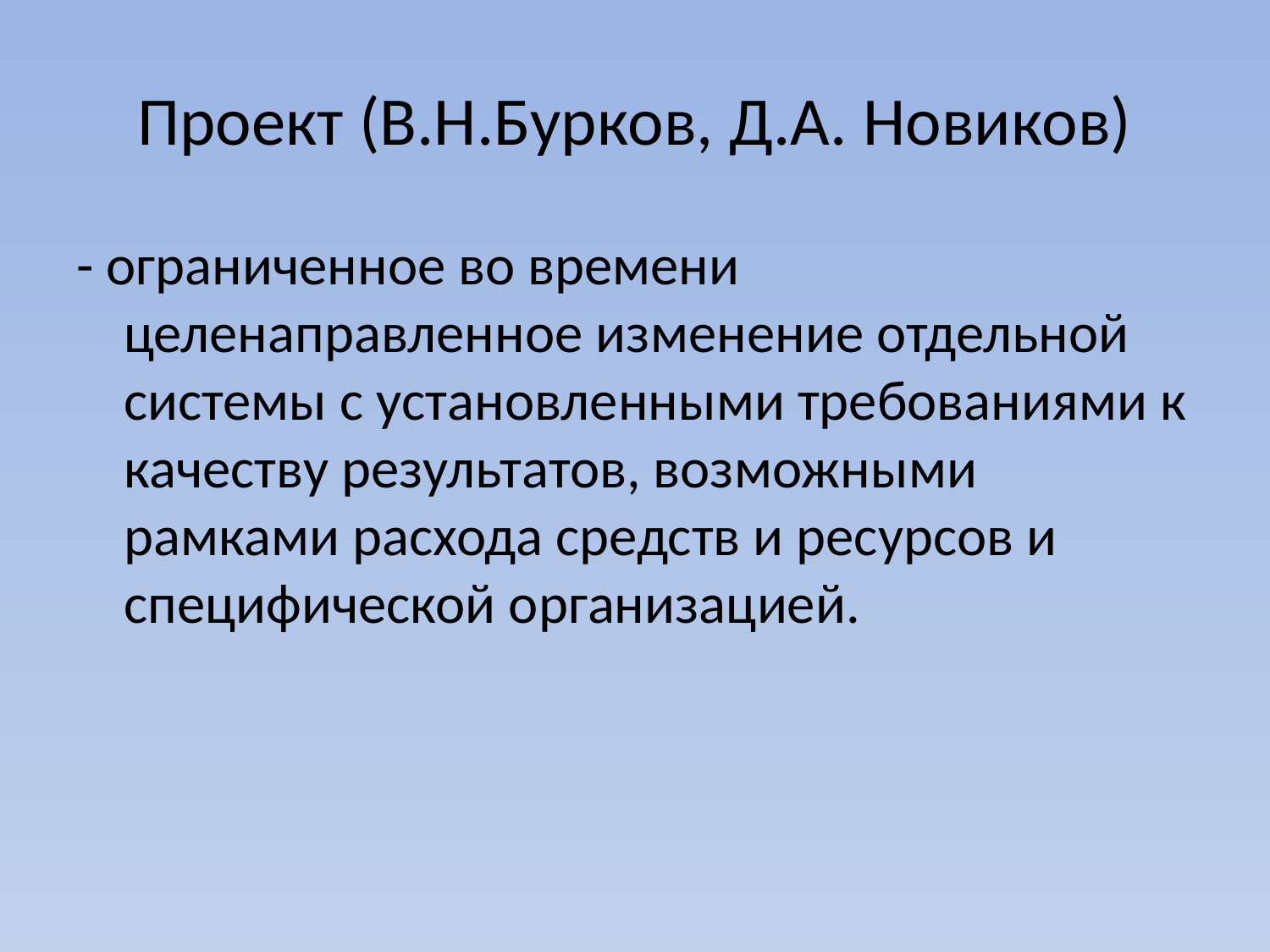

# Проект (В.Н.Бурков, Д.А. Новиков)
- ограниченное во времени целенаправленное изменение отдельной системы с установленными требованиями к качеству результатов, возможными рамками расхода средств и ресурсов и специфической организацией.